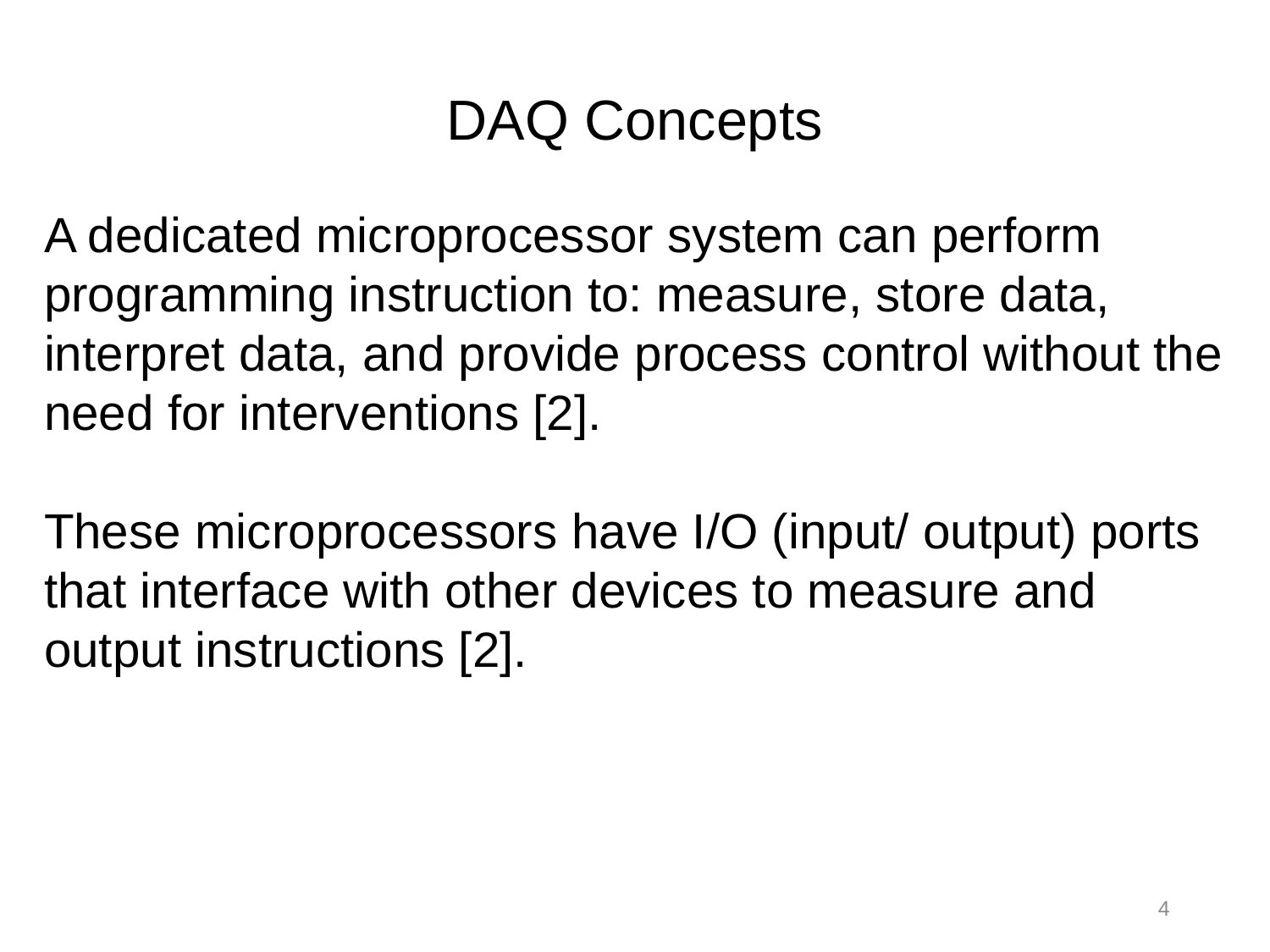

DAQ Concepts
A dedicated microprocessor system can perform programming instruction to: measure, store data, interpret data, and provide process control without the need for interventions [2].

These microprocessors have I/O (input/ output) ports that interface with other devices to measure and output instructions [2].
4